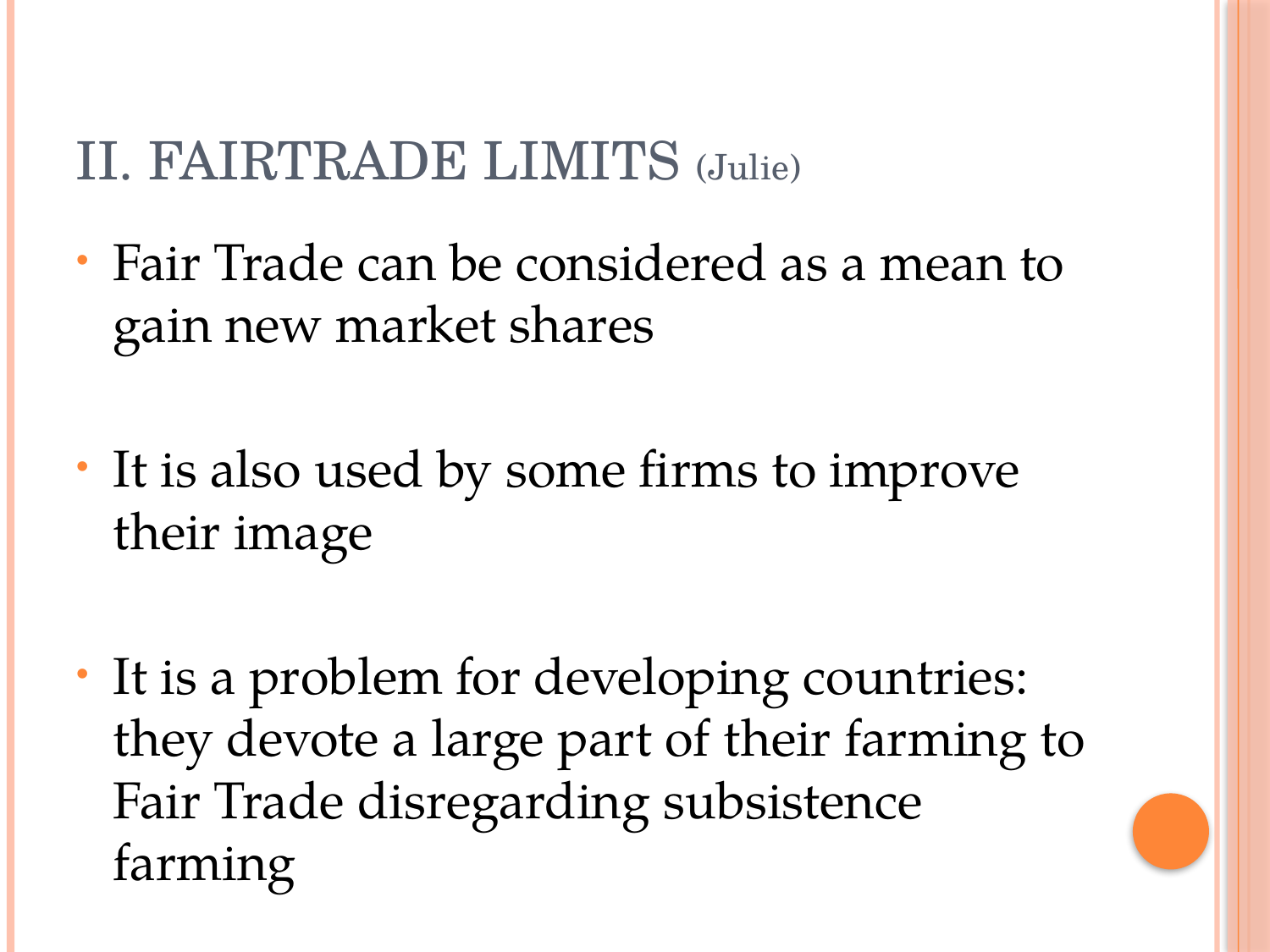

# II. Fairtrade limits (Julie)
Fair Trade can be considered as a mean to gain new market shares

It is also used by some firms to improve their image

It is a problem for developing countries: they devote a large part of their farming to Fair Trade disregarding subsistence farming